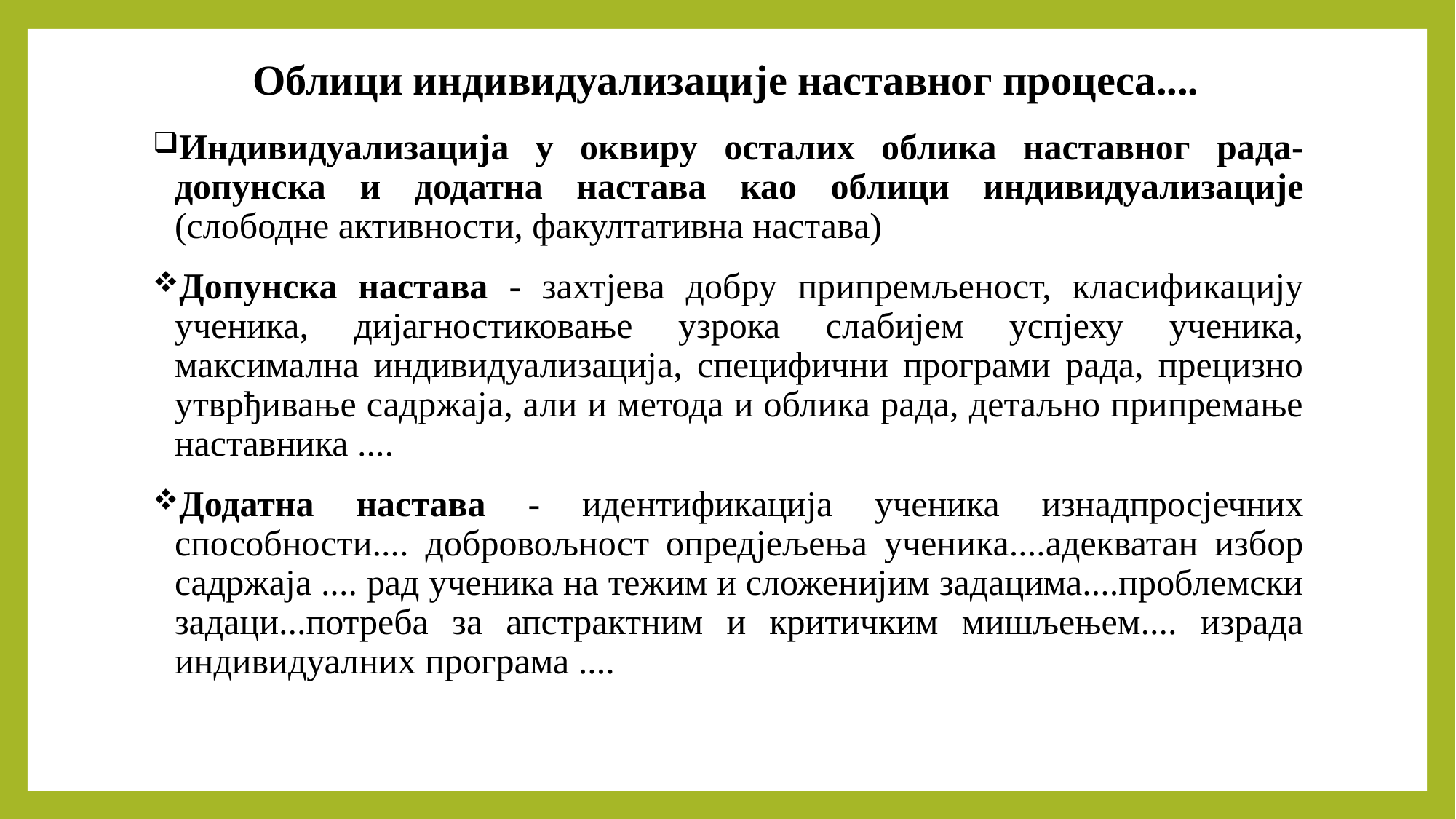

# Облици индивидуализације наставног процеса....
Индивидуализација у оквиру осталих облика наставног рада-допунска и додатна настава као облици индивидуализације (слободне активности, факултативна настава)
Допунска настава - захтјева добру припремљеност, класификацију ученика, дијагностиковање узрока слабијем успјеху ученика, максимална индивидуализација, специфични програми рада, прецизно утврђивање садржаја, али и метода и облика рада, детаљно припремање наставника ....
Додатна настава - идентификација ученика изнадпросјечних способности.... добровољност опредјељења ученика....адекватан избор садржаја .... рад ученика на тежим и сложенијим задацима....проблемски задаци...потреба за апстрактним и критичким мишљењем.... израда индивидуалних програма ....